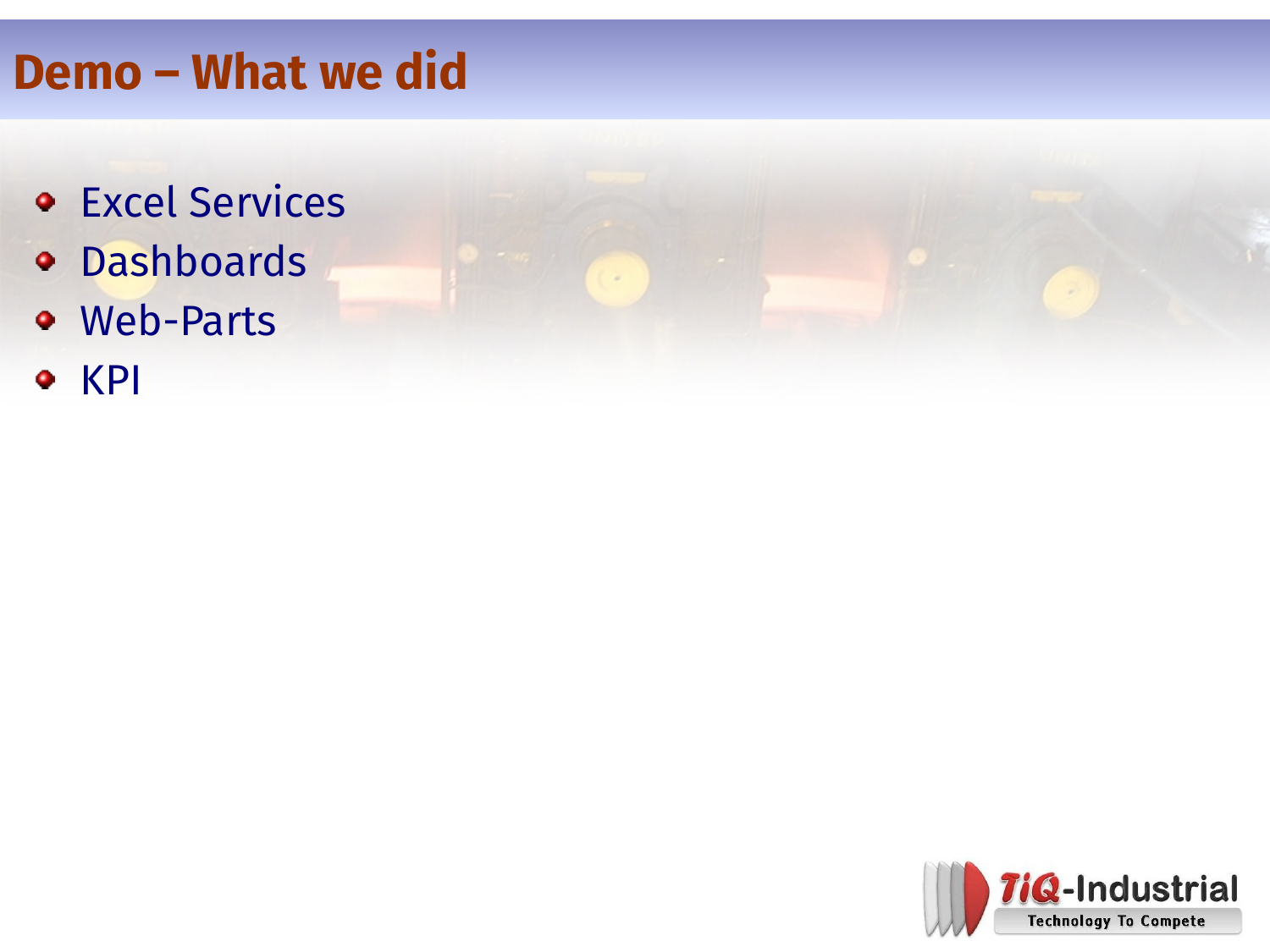

# Demo – What we did
Excel Services
Dashboards
Web-Parts
KPI